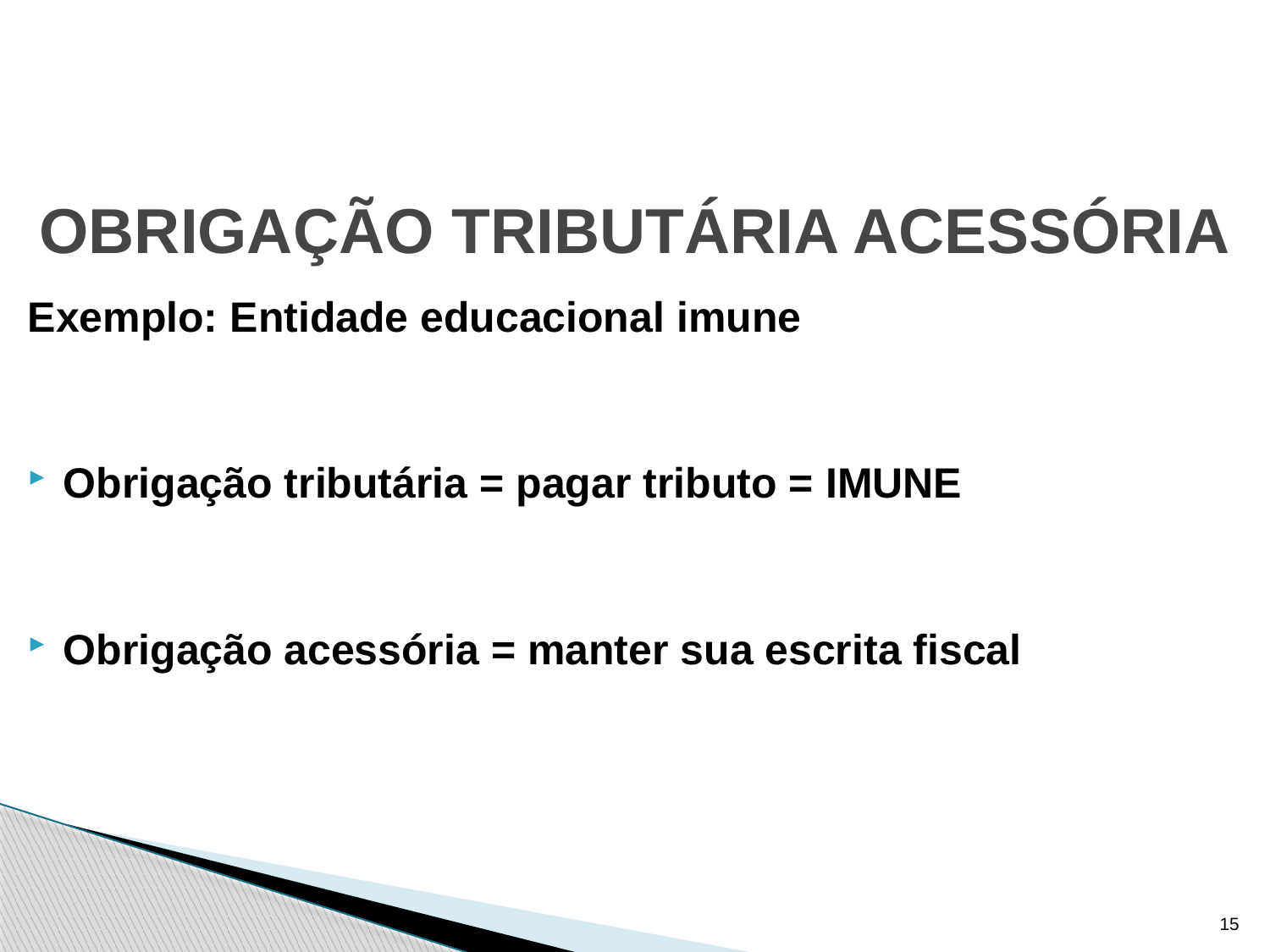

# OBRIGAÇÃO TRIBUTÁRIA ACESSÓRIA
Exemplo: Entidade educacional imune

Obrigação tributária = pagar tributo = IMUNE

Obrigação acessória = manter sua escrita fiscal

15